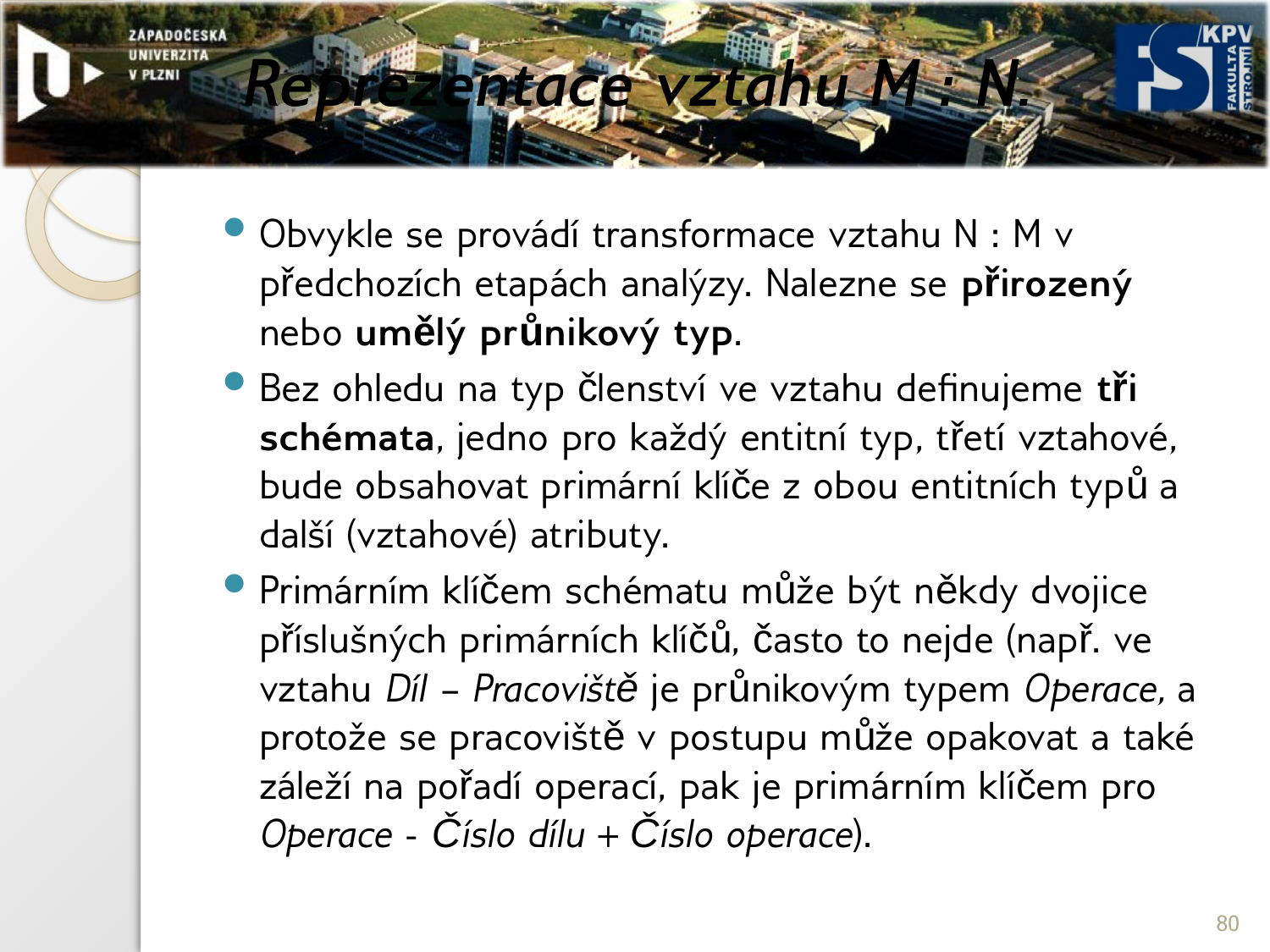

# Reprezentace vztahu M : N.
Obvykle se provádí transformace vztahu N : M v předchozích etapách analýzy. Nalezne se přirozený nebo umělý průnikový typ.
Bez ohledu na typ členství ve vztahu definujeme tři schémata, jedno pro každý entitní typ, třetí vztahové, bude obsahovat primární klíče z obou entitních typů a další (vztahové) atributy.
Primárním klíčem schématu může být někdy dvojice příslušných primárních klíčů, často to nejde (např. ve vztahu Díl – Pracoviště je průnikovým typem Operace, a protože se pracoviště v postupu může opakovat a také záleží na pořadí operací, pak je primárním klíčem pro Operace - Číslo dílu + Číslo operace).

80